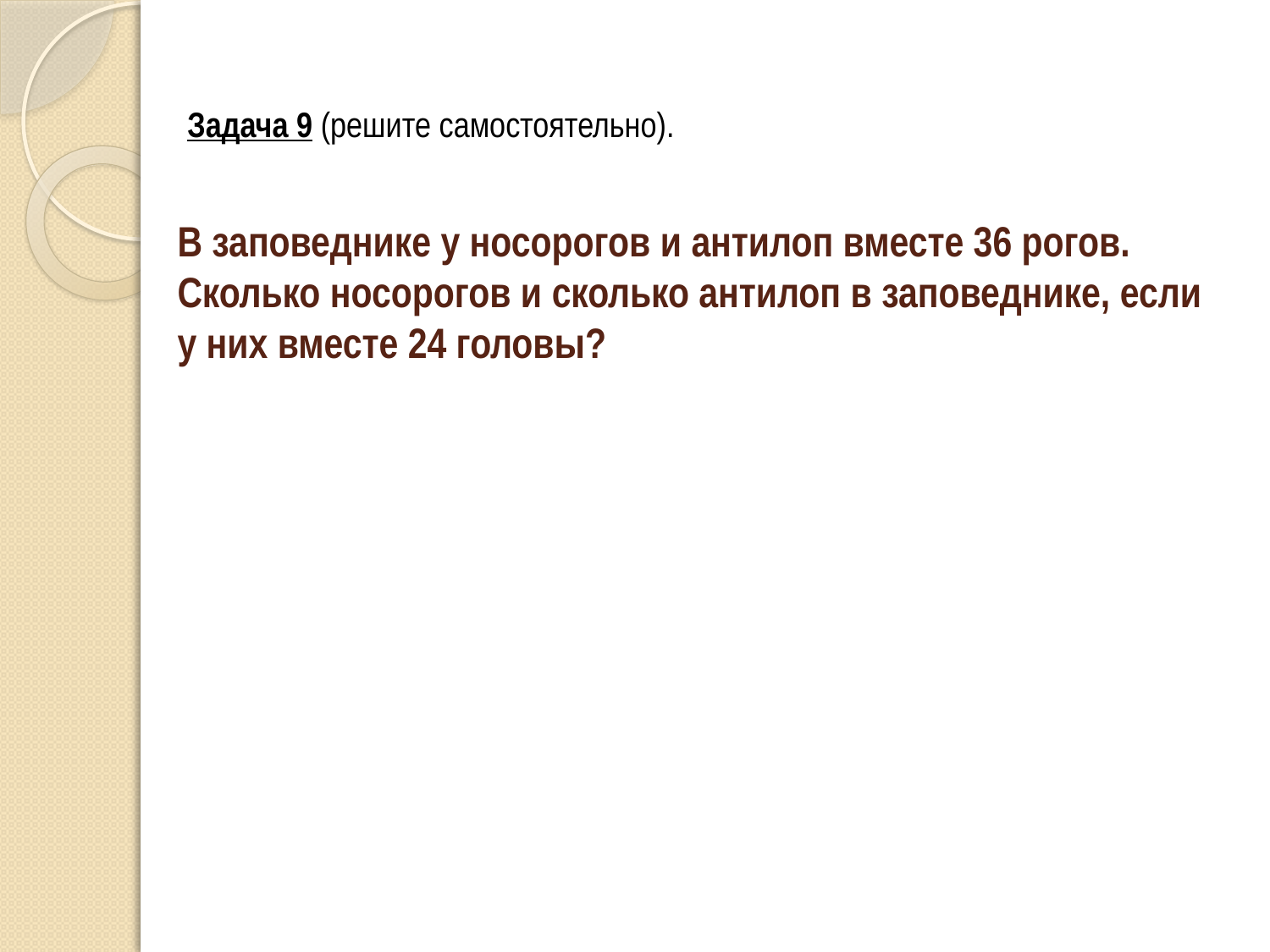

Задача 9 (решите самостоятельно).
# В заповеднике у носорогов и антилоп вместе 36 рогов. Сколько носорогов и сколько антилоп в заповеднике, если у них вместе 24 головы?